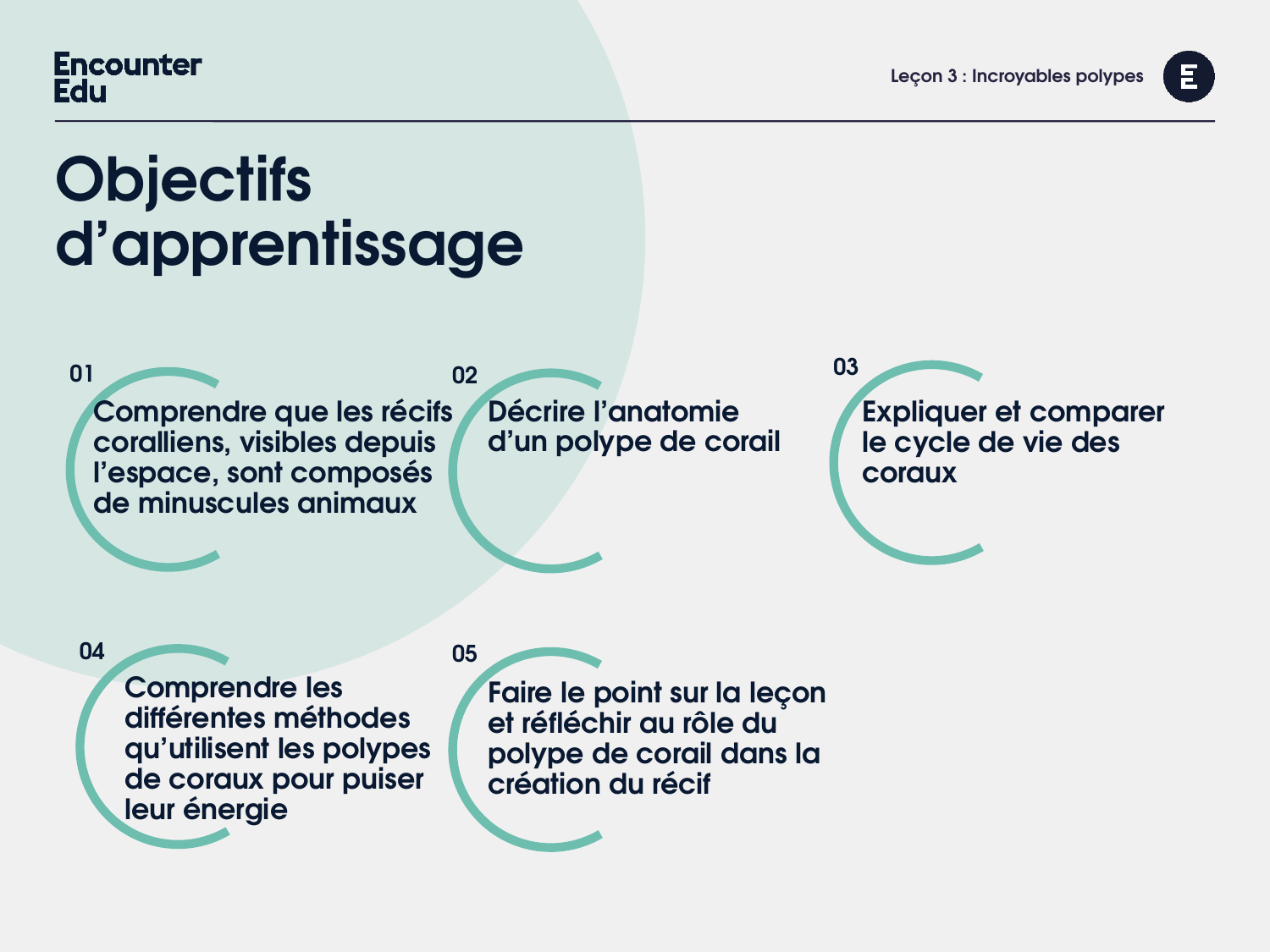

# Leçon 3 : Incroyables polypes
Objectifs d’apprentissage
Décrire l’anatomie d’un polype de corail
Expliquer et comparer le cycle de vie des coraux
Comprendre que les récifs coralliens, visibles depuis l’espace, sont composés de minuscules animaux
Comprendre les        différentes méthodes qu’utilisent les polypes      de coraux pour puiser     leur énergie
Faire le point sur la leçon et réfléchir au rôle du polype de corail dans la création du récif